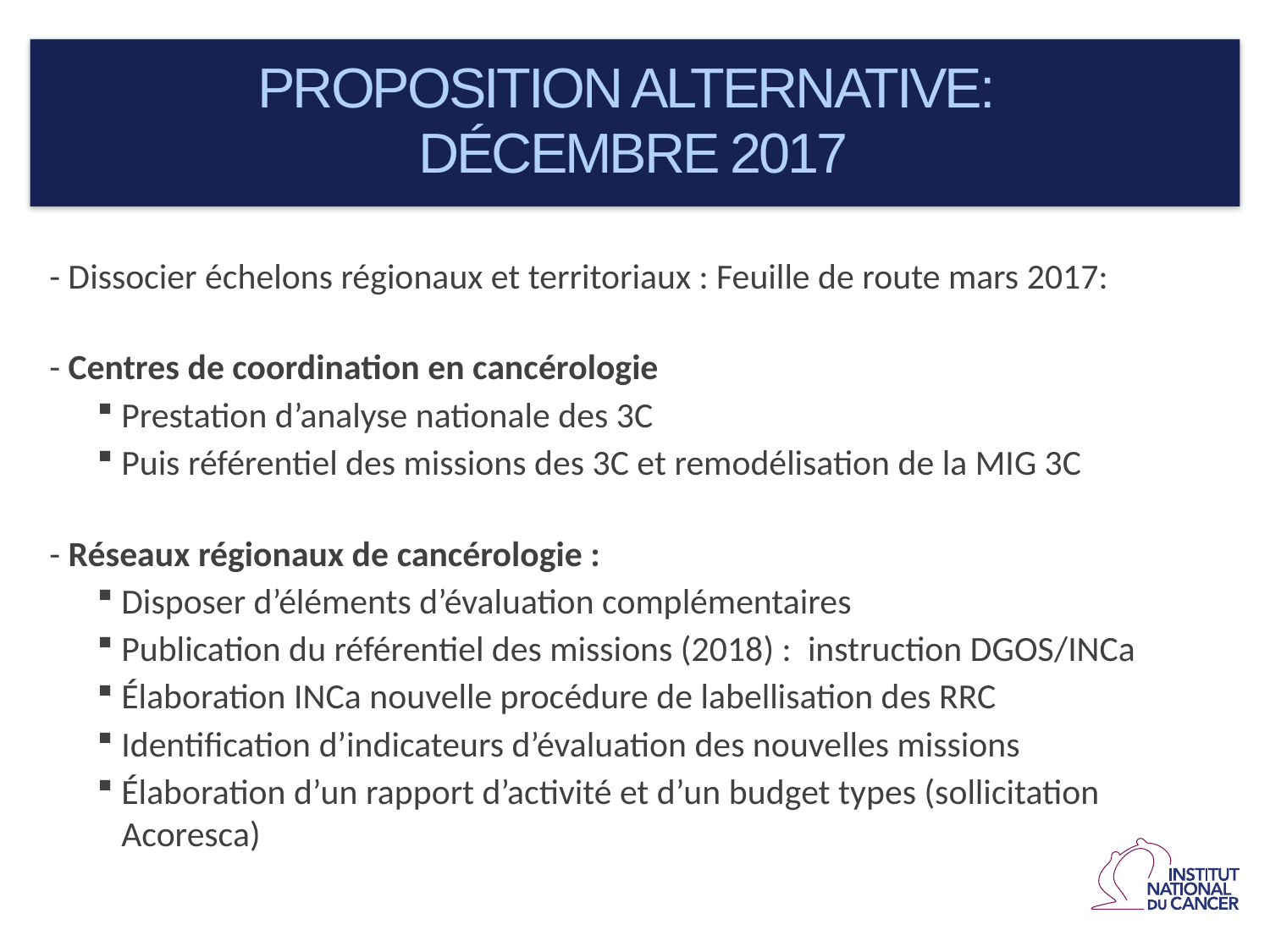

Proposition alternative:
Décembre 2017
- Dissocier échelons régionaux et territoriaux : Feuille de route mars 2017:

- Centres de coordination en cancérologie
Prestation d’analyse nationale des 3C
Puis référentiel des missions des 3C et remodélisation de la MIG 3C

- Réseaux régionaux de cancérologie :
Disposer d’éléments d’évaluation complémentaires
Publication du référentiel des missions (2018) :  instruction DGOS/INCa
Élaboration INCa nouvelle procédure de labellisation des RRC
Identification d’indicateurs d’évaluation des nouvelles missions
Élaboration d’un rapport d’activité et d’un budget types (sollicitation Acoresca)